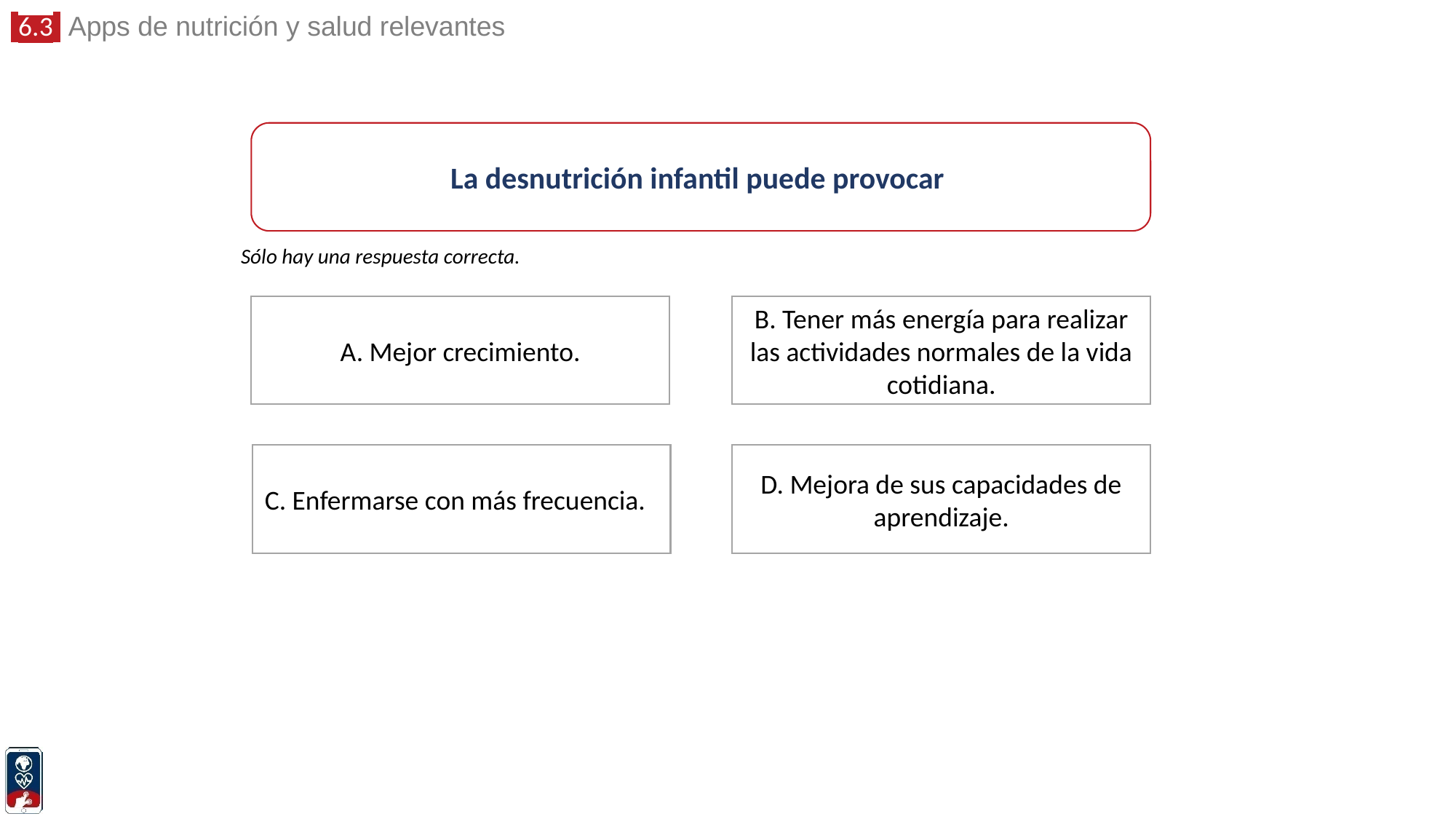

La desnutrición infantil puede provocar
Sólo hay una respuesta correcta.
B. Tener más energía para realizar las actividades normales de la vida cotidiana.
A. Mejor crecimiento.
C. Enfermarse con más frecuencia.
D. Mejora de sus capacidades de aprendizaje.